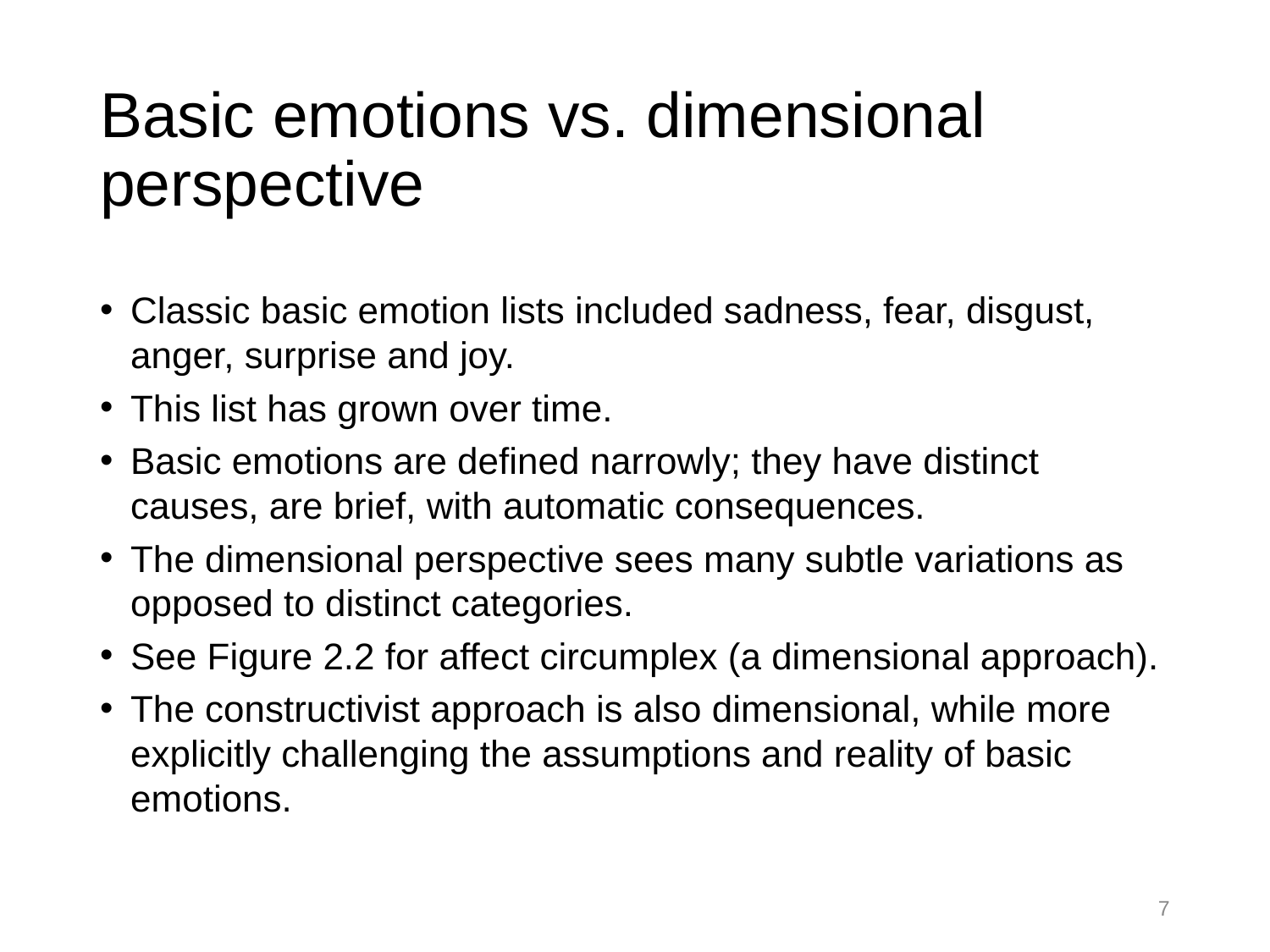

# Basic emotions vs. dimensional perspective
Classic basic emotion lists included sadness, fear, disgust, anger, surprise and joy.
This list has grown over time.
Basic emotions are defined narrowly; they have distinct causes, are brief, with automatic consequences.
The dimensional perspective sees many subtle variations as opposed to distinct categories.
See Figure 2.2 for affect circumplex (a dimensional approach).
The constructivist approach is also dimensional, while more explicitly challenging the assumptions and reality of basic emotions.
7